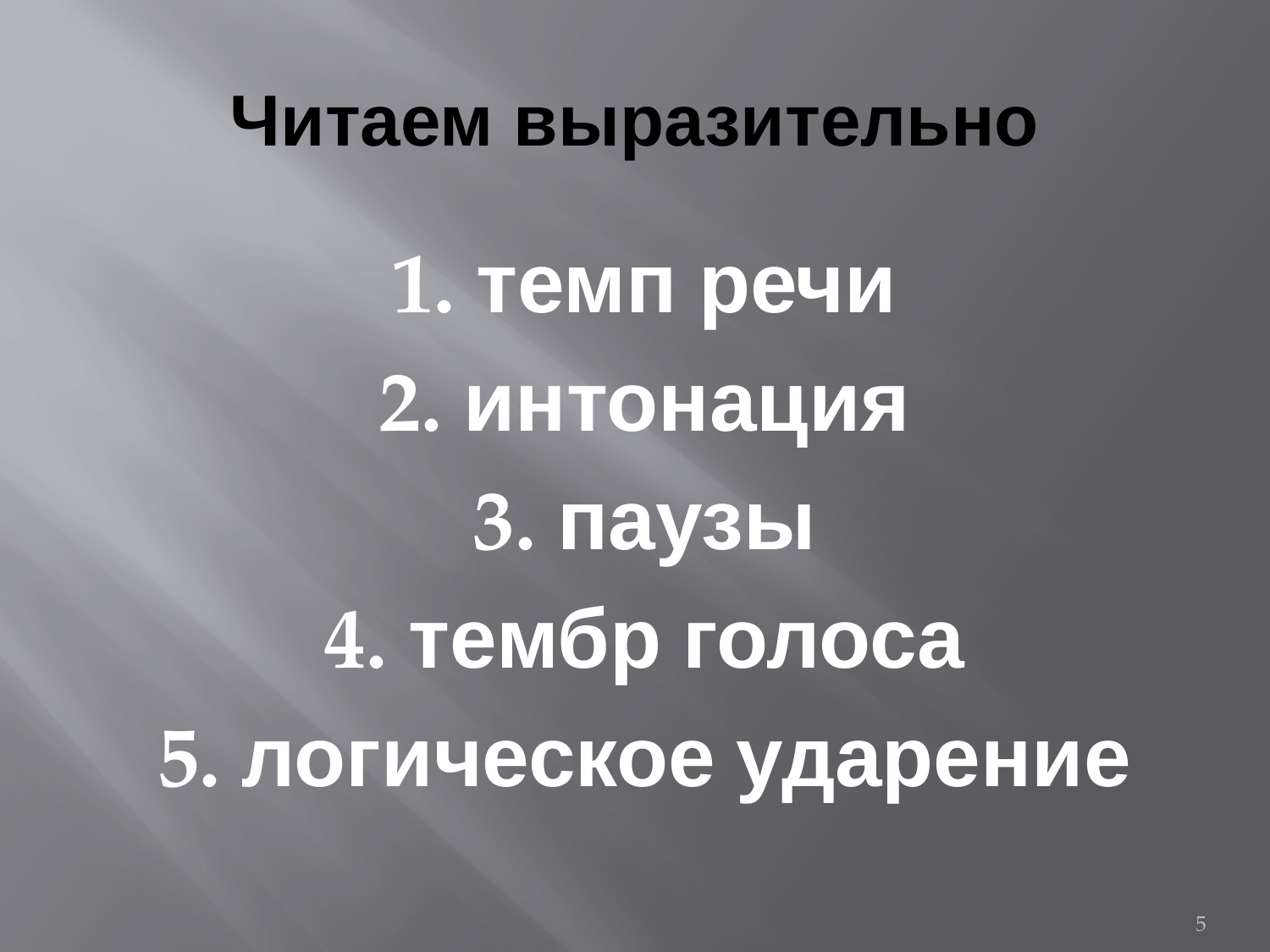

# Читаем выразительно
1. темп речи
2. интонация
3. паузы
4. тембр голоса
5. логическое ударение
5